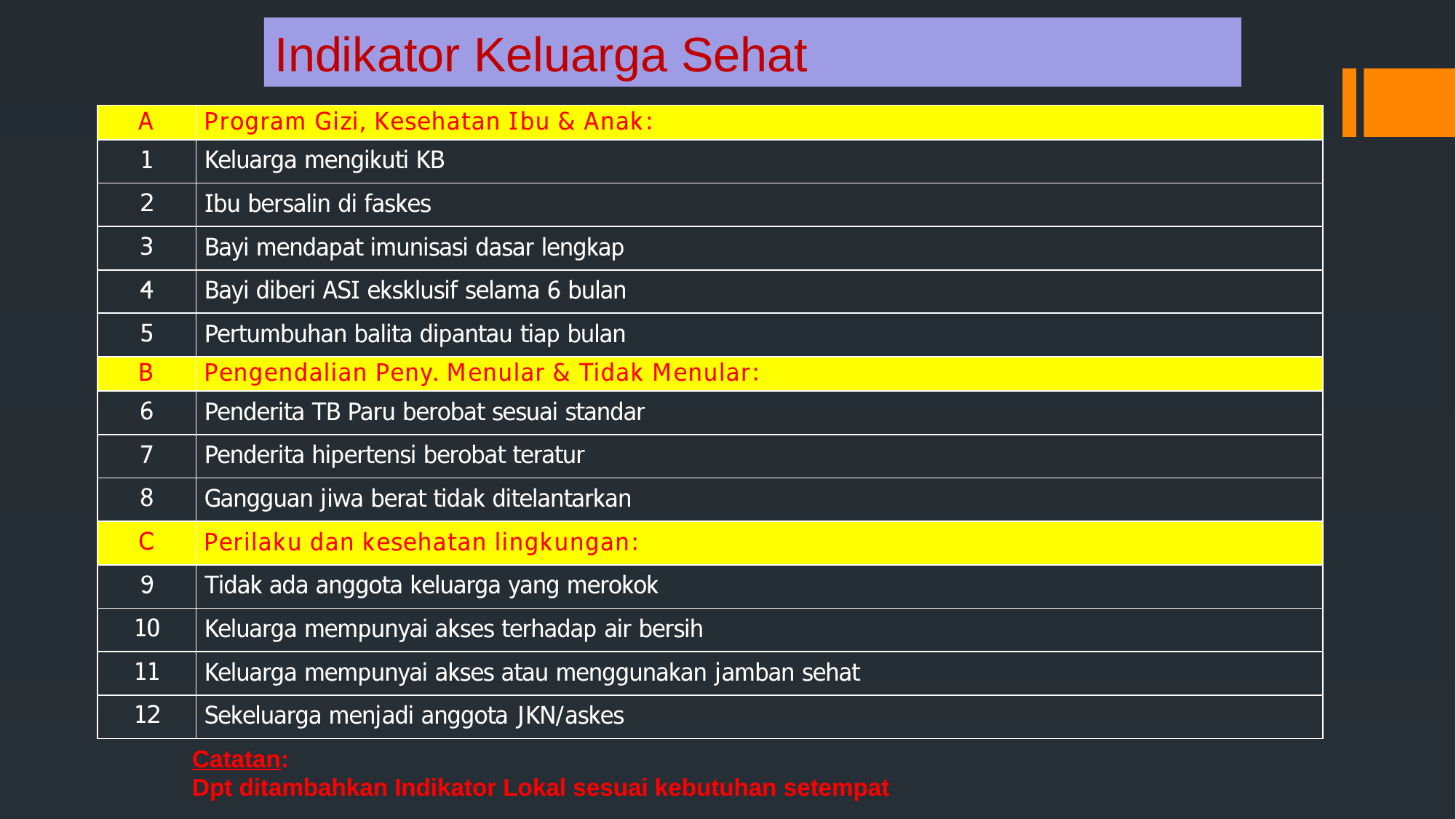

Indikator Keluarga Sehat
| A | Program Gizi, Kesehatan Ibu & Anak: |
| --- | --- |
| 1 | Keluarga mengikuti KB |
| 2 | Ibu bersalin di faskes |
| 3 | Bayi mendapat imunisasi dasar lengkap |
| 4 | Bayi diberi ASI eksklusif selama 6 bulan |
| 5 | Pertumbuhan balita dipantau tiap bulan |
| B | Pengendalian Peny. Menular & Tidak Menular: |
| 6 | Penderita TB Paru berobat sesuai standar |
| 7 | Penderita hipertensi berobat teratur |
| 8 | Gangguan jiwa berat tidak ditelantarkan |
| C | Perilaku dan kesehatan lingkungan: |
| 9 | Tidak ada anggota keluarga yang merokok |
| 10 | Keluarga mempunyai akses terhadap air bersih |
| 11 | Keluarga mempunyai akses atau menggunakan jamban sehat |
| 12 | Sekeluarga menjadi anggota JKN/askes |
Catatan:
Dpt ditambahkan Indikator Lokal sesuai kebutuhan setempat